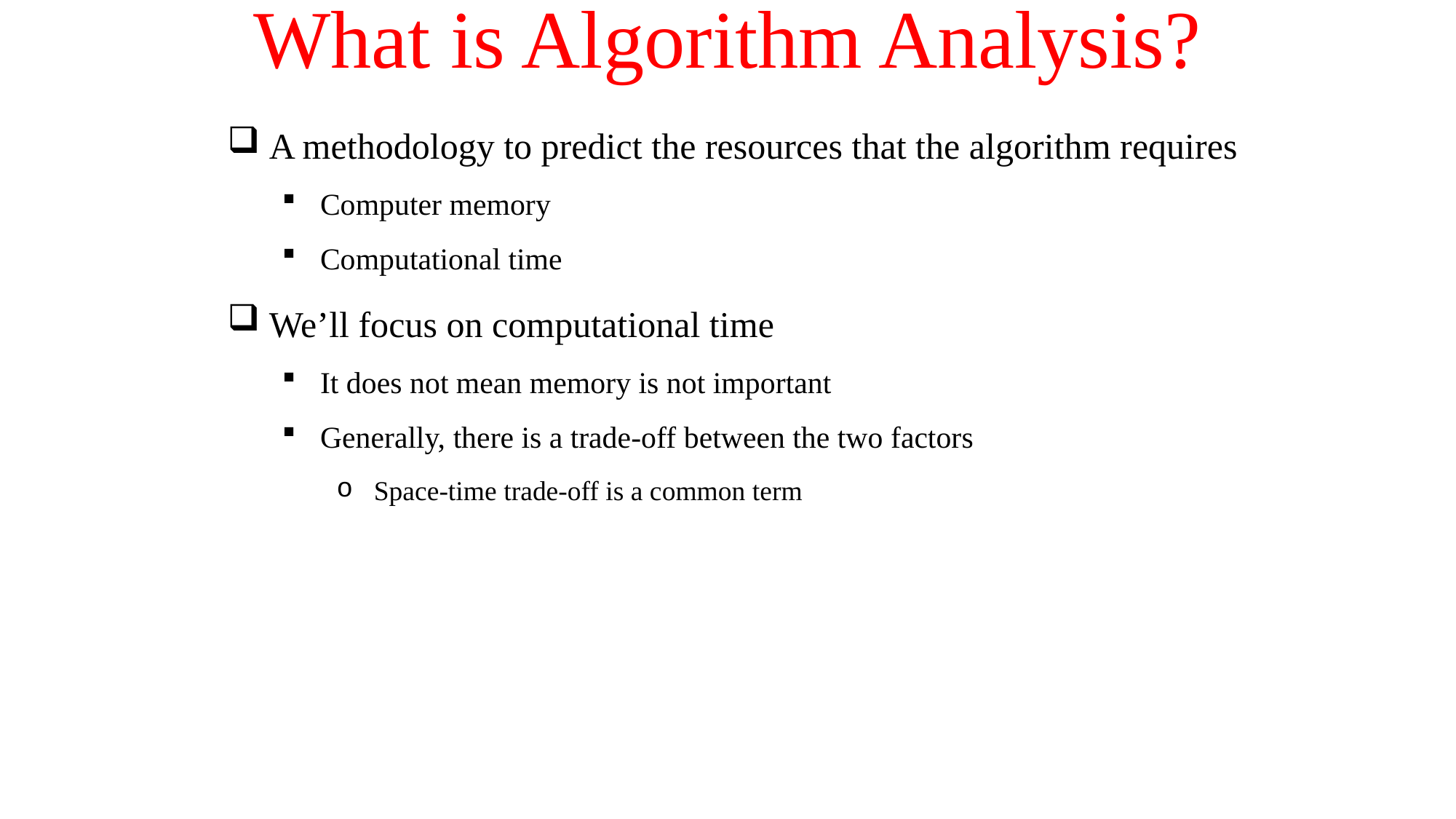

# What is Algorithm Analysis?
 A methodology to predict the resources that the algorithm requires
 Computer memory
 Computational time
 We’ll focus on computational time
 It does not mean memory is not important
 Generally, there is a trade-off between the two factors
 Space-time trade-off is a common term